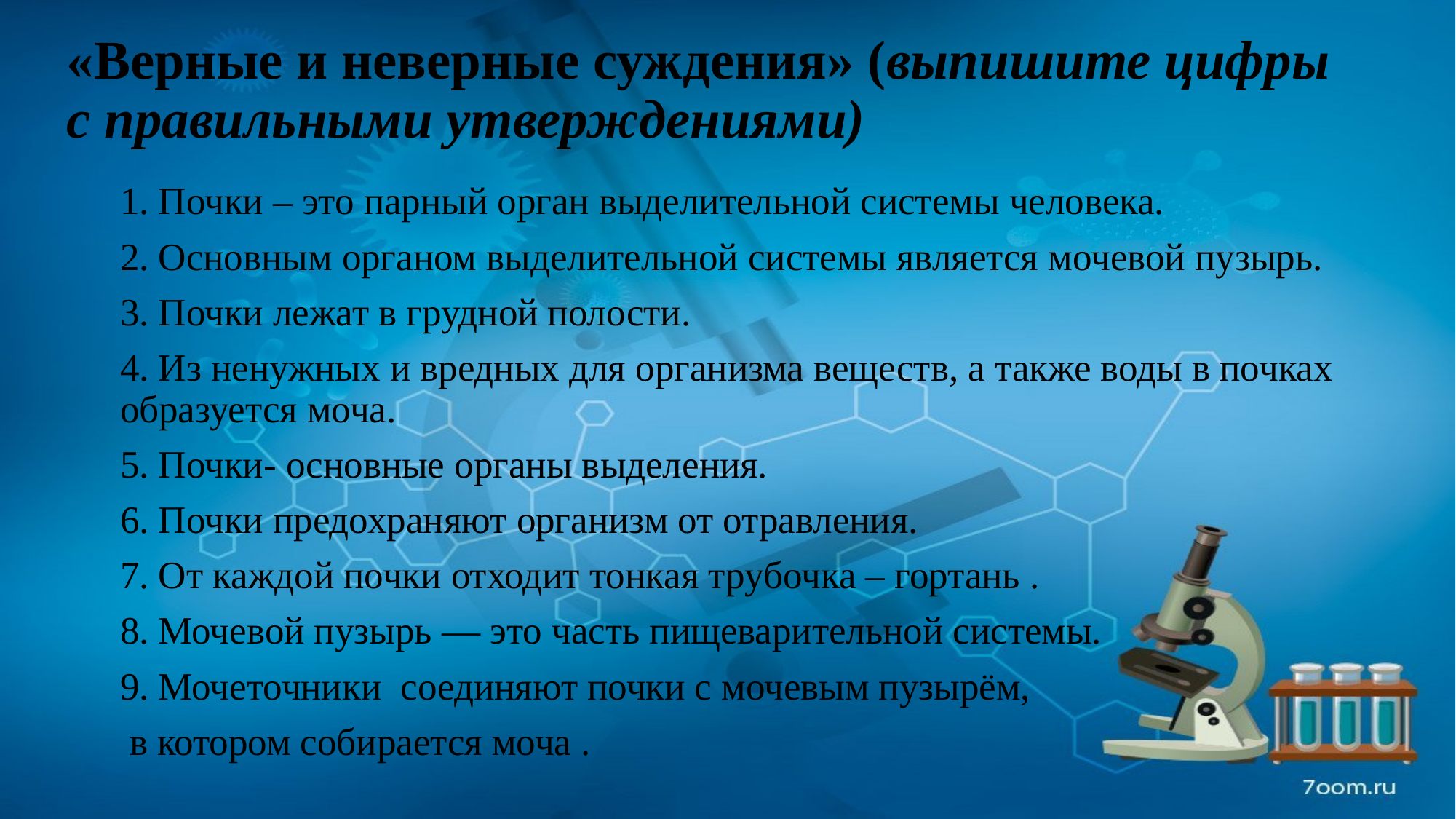

# «Верные и неверные суждения» (выпишите цифры с правильными утверждениями)
1. Почки – это парный орган выделительной системы человека.
2. Основным органом выделительной системы является мочевой пузырь.
3. Почки лежат в грудной полости.
4. Из ненужных и вредных для организма веществ, а также воды в почках образуется моча.
5. Почки- основные органы выделения.
6. Почки предохраняют организм от отравления.
7. От каждой почки отходит тонкая трубочка – гортань .
8. Мочевой пузырь — это часть пищеварительной системы.
9. Мочеточники  соединяют почки с мочевым пузырём,
 в котором собирается моча .